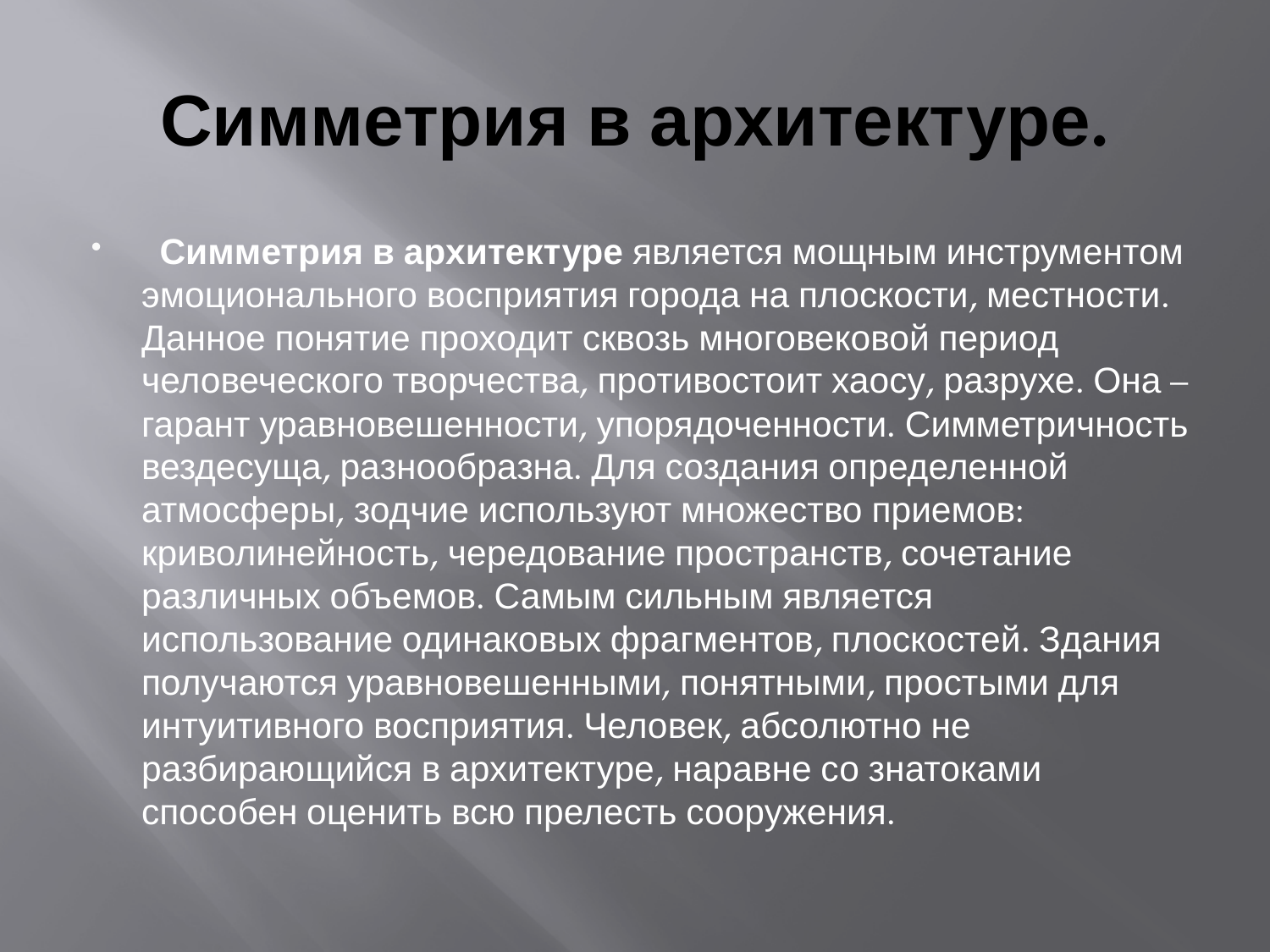

# Симметрия в архитектуре.
  Симметрия в архитектуре является мощным инструментом эмоционального восприятия города на плоскости, местности. Данное понятие проходит сквозь многовековой период человеческого творчества, противостоит хаосу, разрухе. Она – гарант уравновешенности, упорядоченности. Симметричность вездесуща, разнообразна. Для создания определенной атмосферы, зодчие используют множество приемов: криволинейность, чередование пространств, сочетание различных объемов. Самым сильным является использование одинаковых фрагментов, плоскостей. Здания получаются уравновешенными, понятными, простыми для интуитивного восприятия. Человек, абсолютно не разбирающийся в архитектуре, наравне со знатоками способен оценить всю прелесть сооружения.